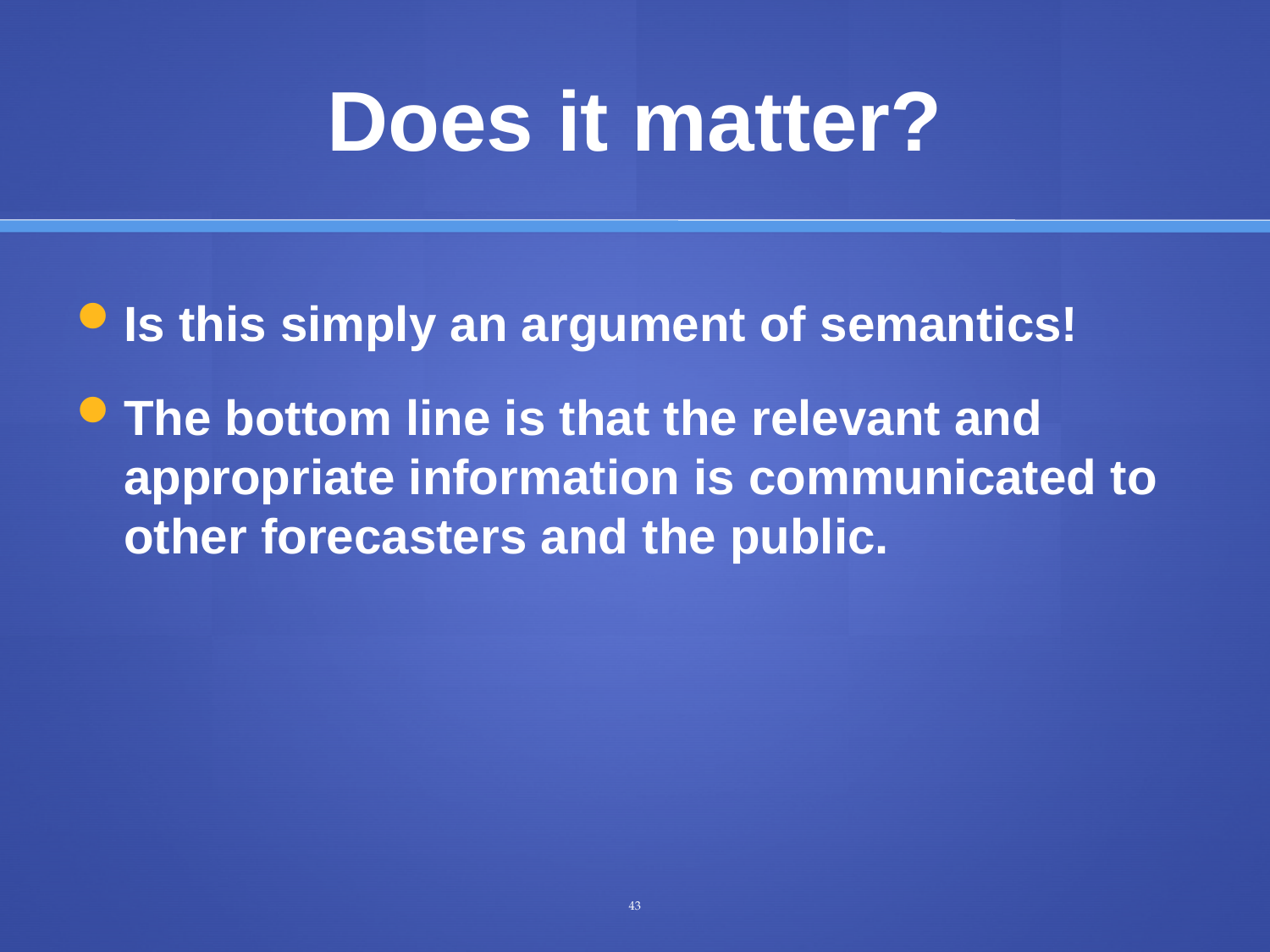

# Does it matter?
Is this simply an argument of semantics!
The bottom line is that the relevant and appropriate information is communicated to other forecasters and the public.
43